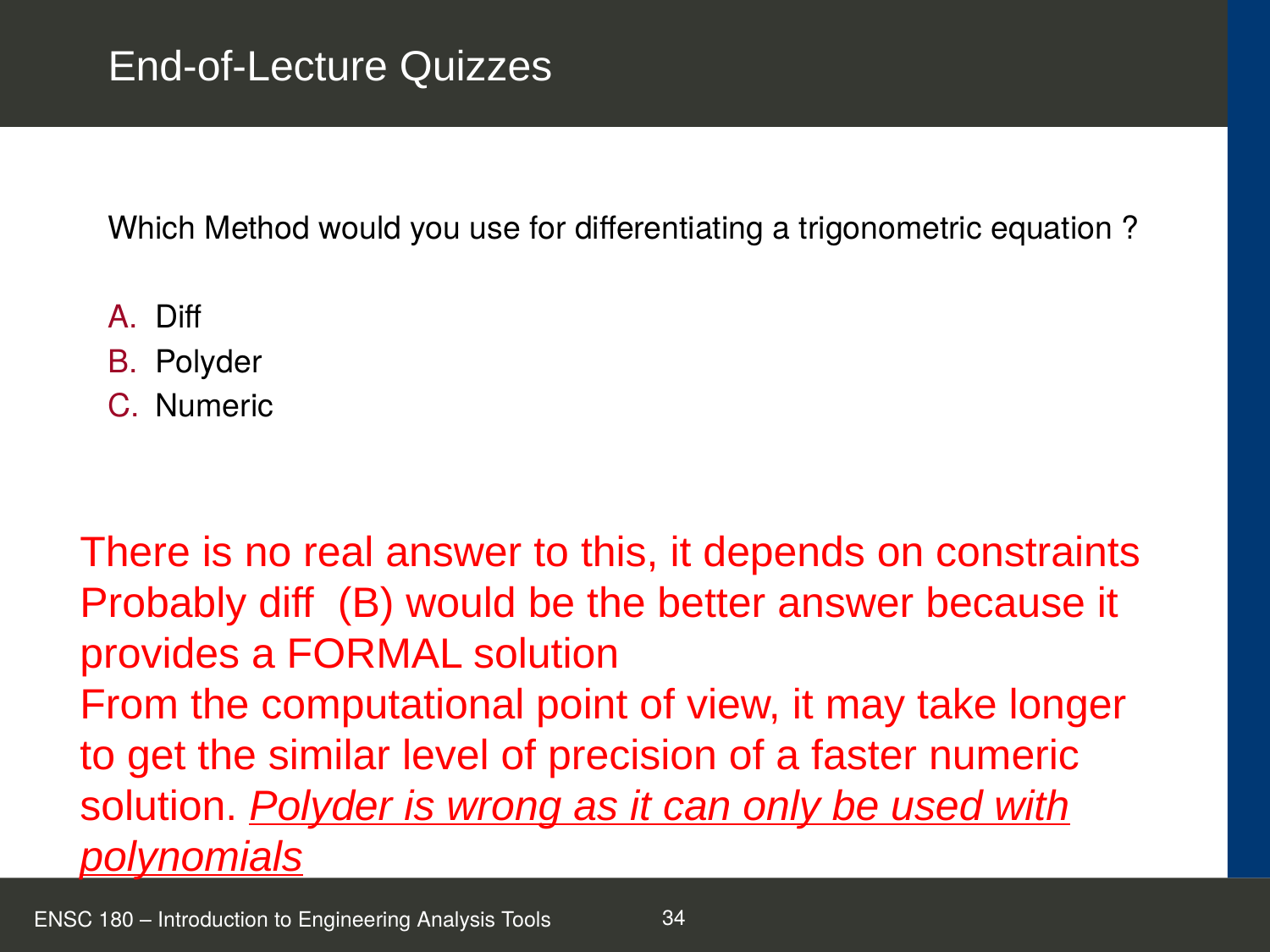

# End-of-Lecture Quizzes
Which Method would you use for differentiating a trigonometric equation ?

Diff
Polyder
Numeric

There is no real answer to this, it depends on constraints
Probably diff  (B) would be the better answer because it provides a FORMAL solution
From the computational point of view, it may take longer to get the similar level of precision of a faster numeric solution. Polyder is wrong as it can only be used with polynomials
ENSC 180 – Introduction to Engineering Analysis Tools